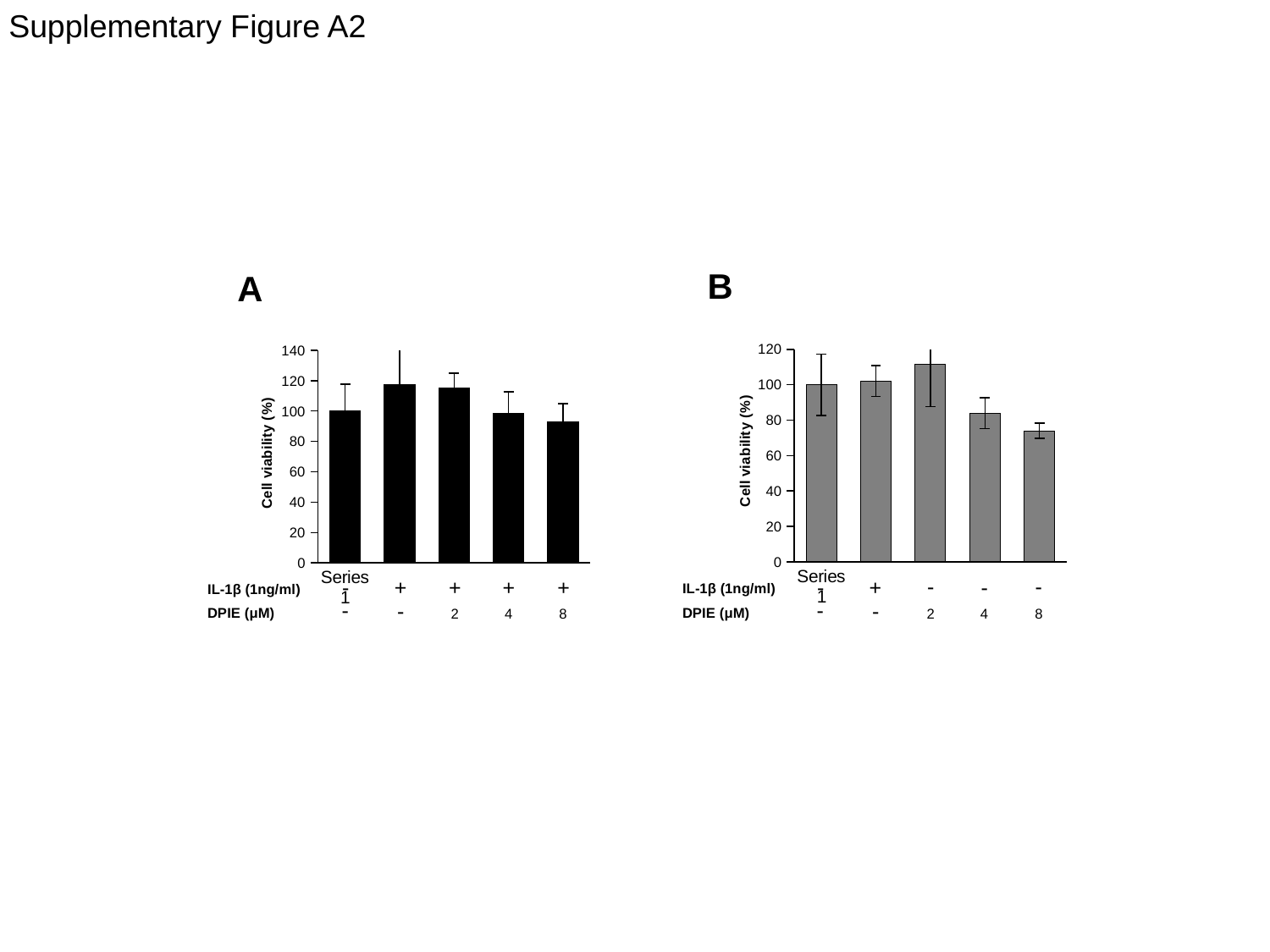

Supplementary Figure A2
B
A

### Chart

| Category | MTT assay |
|---|---|
|  | 100.0 |
|  | 102.08125445473986 |
|  | 111.51342361606085 |
|  | 83.87740555951534 |
|  | 73.98907103825137 |

### Chart

| Category | MTT assay |
|---|---|
|  | 100.0 |
|  | 117.57524983543772 |
|  | 115.35515528693674 |
|  | 98.56980432050744 |
|  | 93.14822571958591 |
-
-
+
-
+
+
-
+
+
-
IL-1β (1ng/ml)
IL-1β (1ng/ml)
-
-
-
-
DPIE (μM)
DPIE (μM)
2
8
4
2
8
4